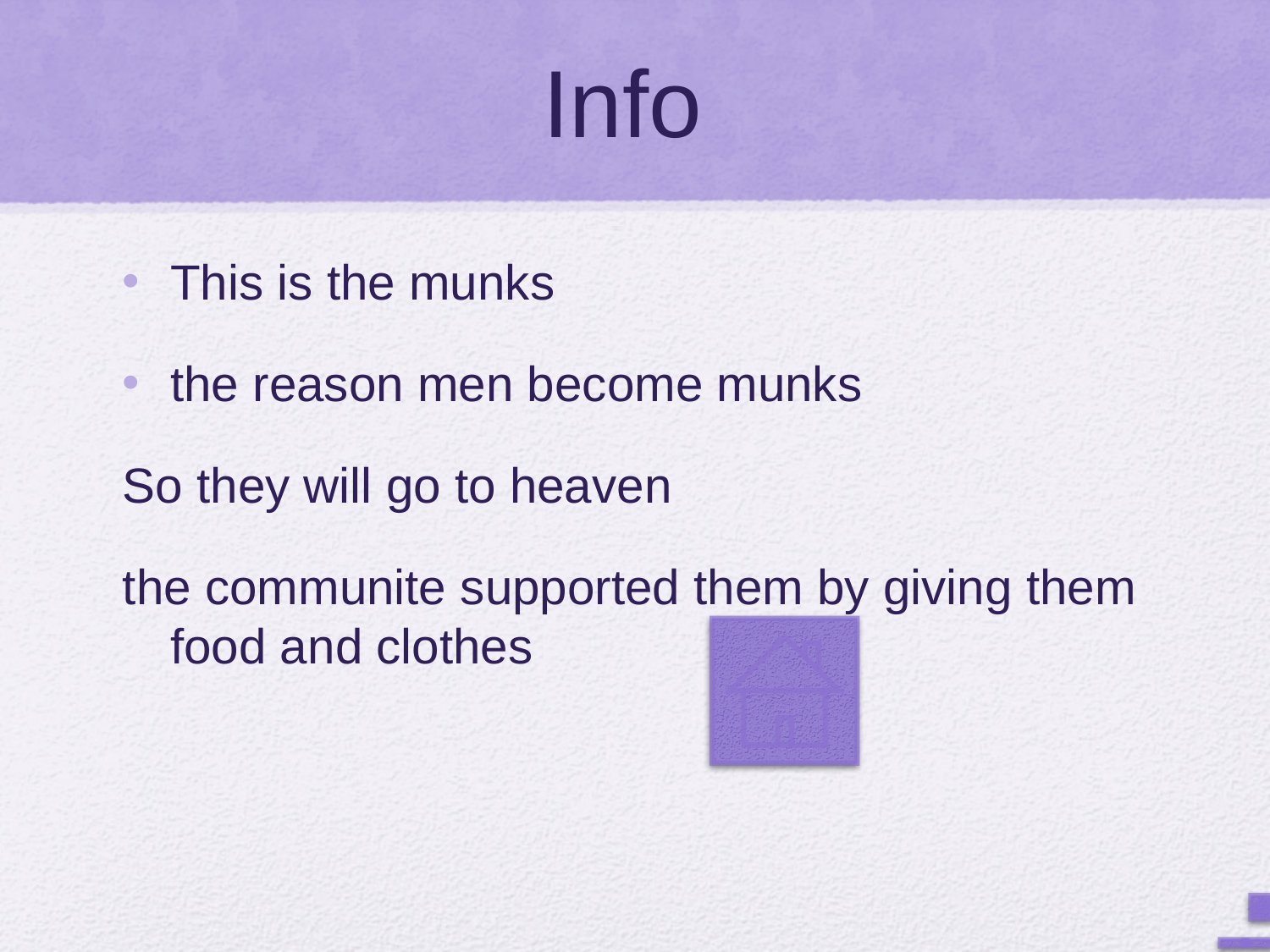

# Info
This is the munks
the reason men become munks
So they will go to heaven
the communite supported them by giving them food and clothes